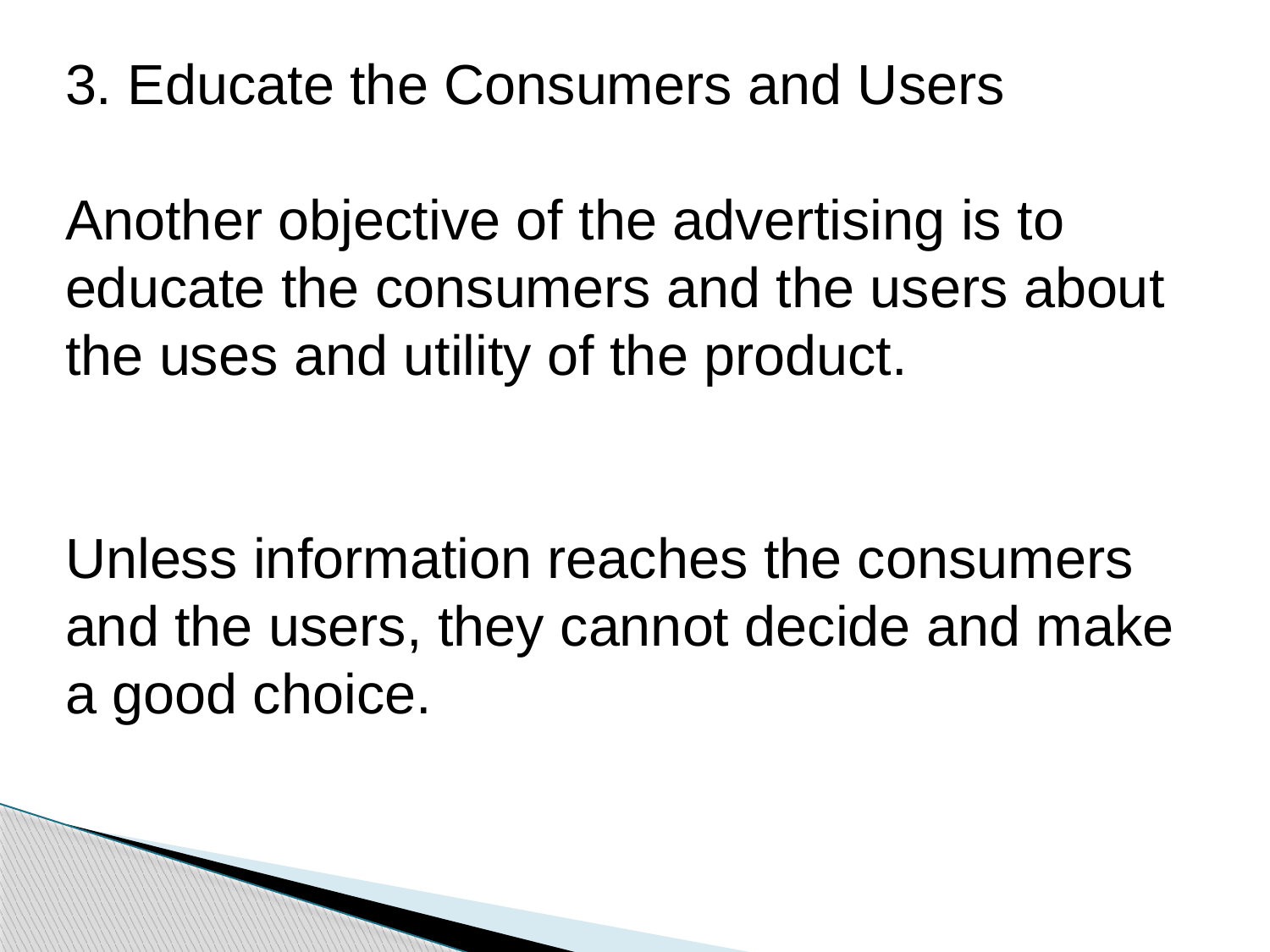

3. Educate the Consumers and Users

Another objective of the advertising is to educate the consumers and the users about the uses and utility of the product.

Unless information reaches the consumers and the users, they cannot decide and make a good choice.